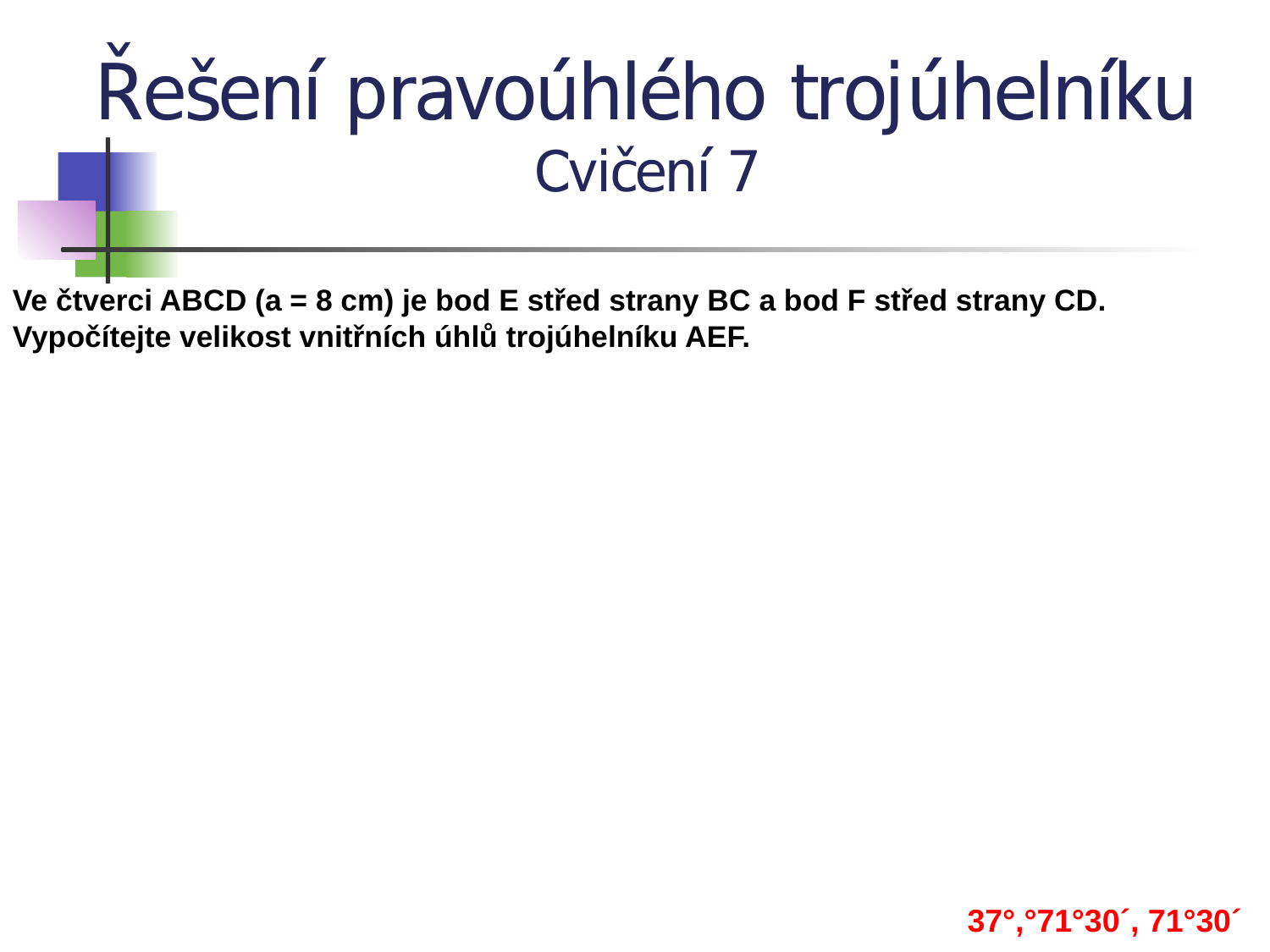

Řešení pravoúhlého trojúhelníku
Cvičení 7
Ve čtverci ABCD (a = 8 cm) je bod E střed strany BC a bod F střed strany CD. Vypočítejte velikost vnitřních úhlů trojúhelníku AEF.
37°,°71°30´, 71°30´